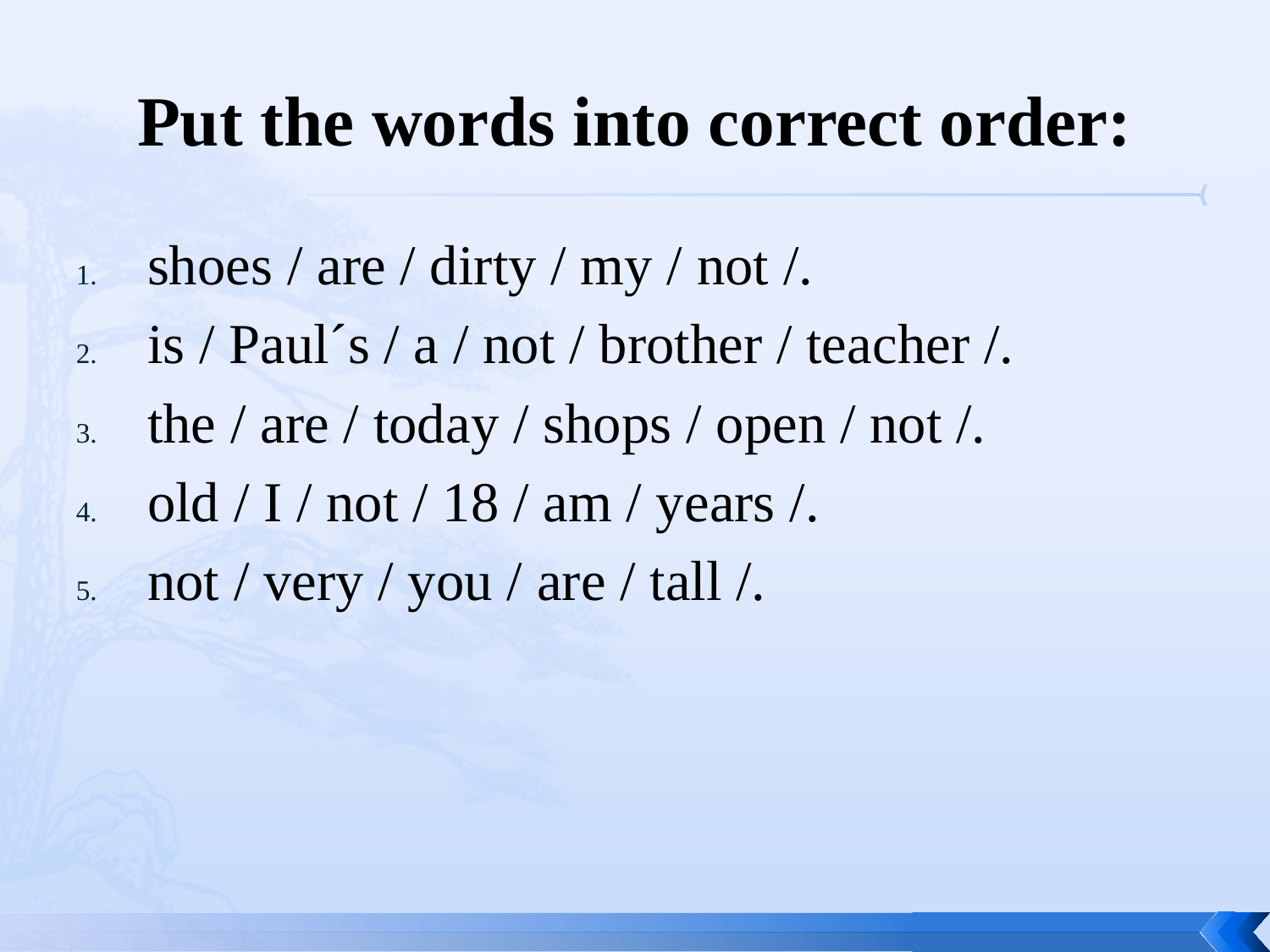

# Put the words into correct order:
shoes / are / dirty / my / not /.
is / Paul´s / a / not / brother / teacher /.
the / are / today / shops / open / not /.
old / I / not / 18 / am / years /.
not / very / you / are / tall /.